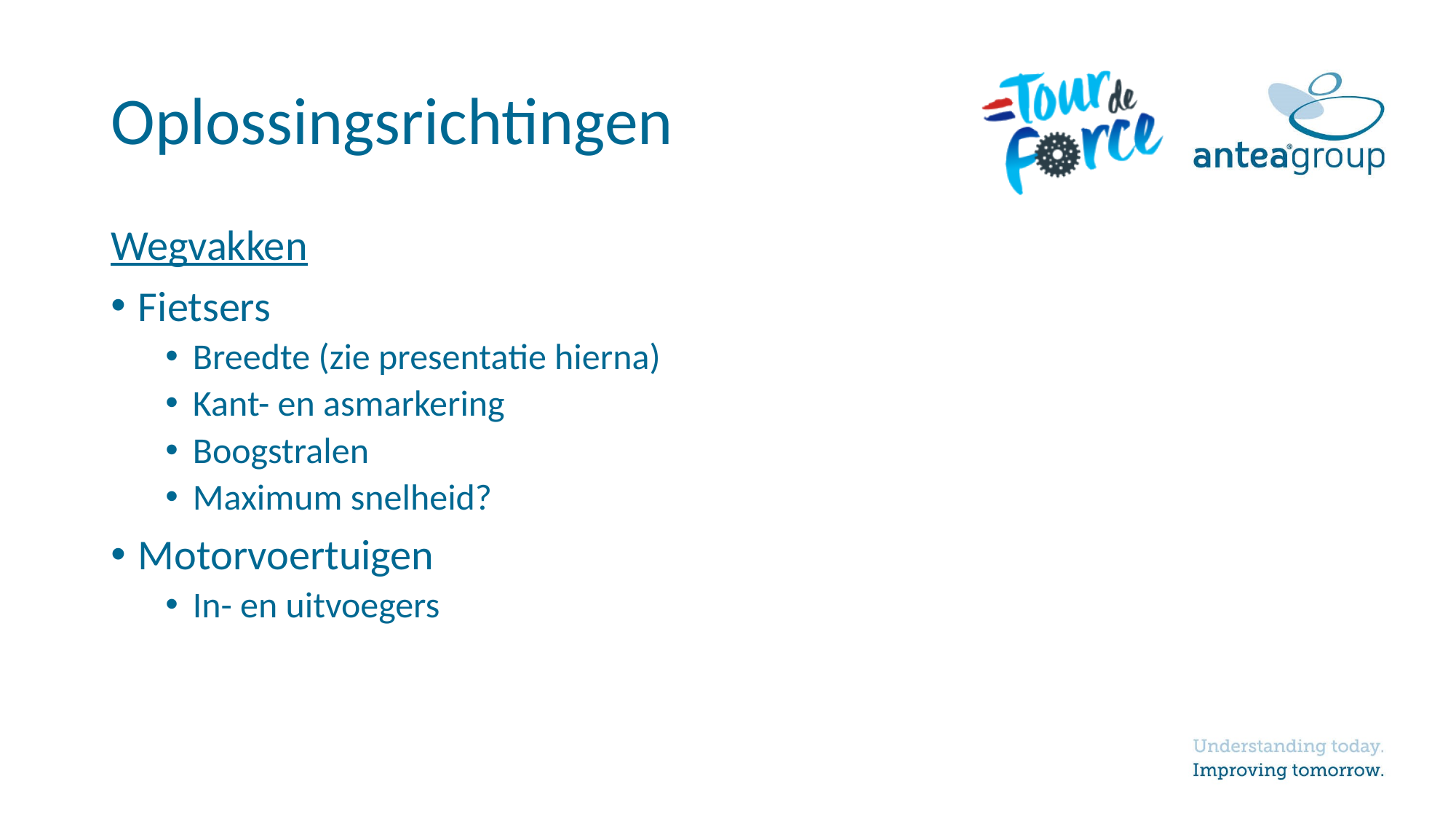

# Oplossingsrichtingen
Wegvakken
Fietsers
Breedte (zie presentatie hierna)
Kant- en asmarkering
Boogstralen
Maximum snelheid?
Motorvoertuigen
In- en uitvoegers